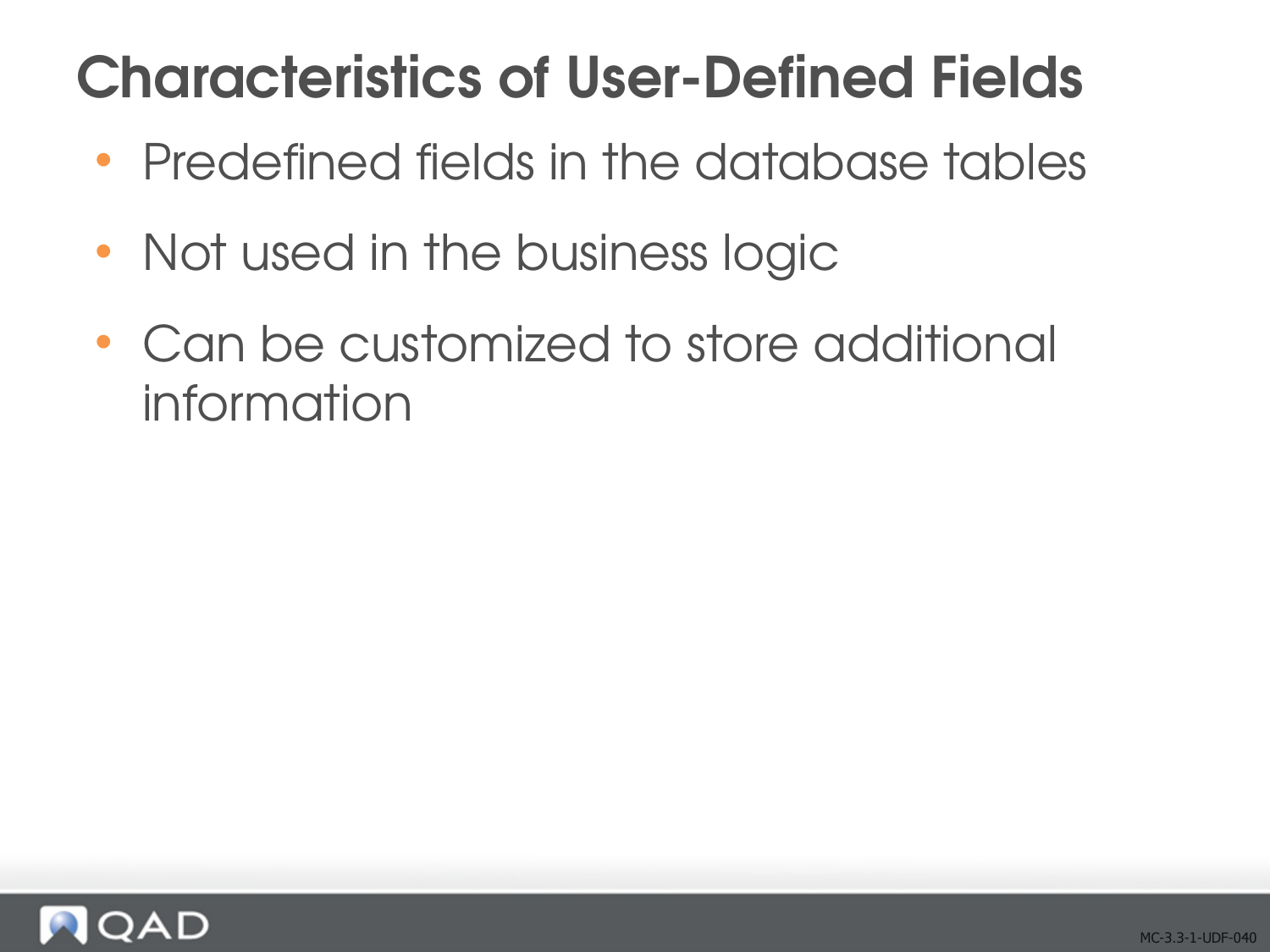

# Characteristics of User-Defined Fields
Predefined fields in the database tables
Not used in the business logic
Can be customized to store additional information
MC-3.3-1-UDF-040